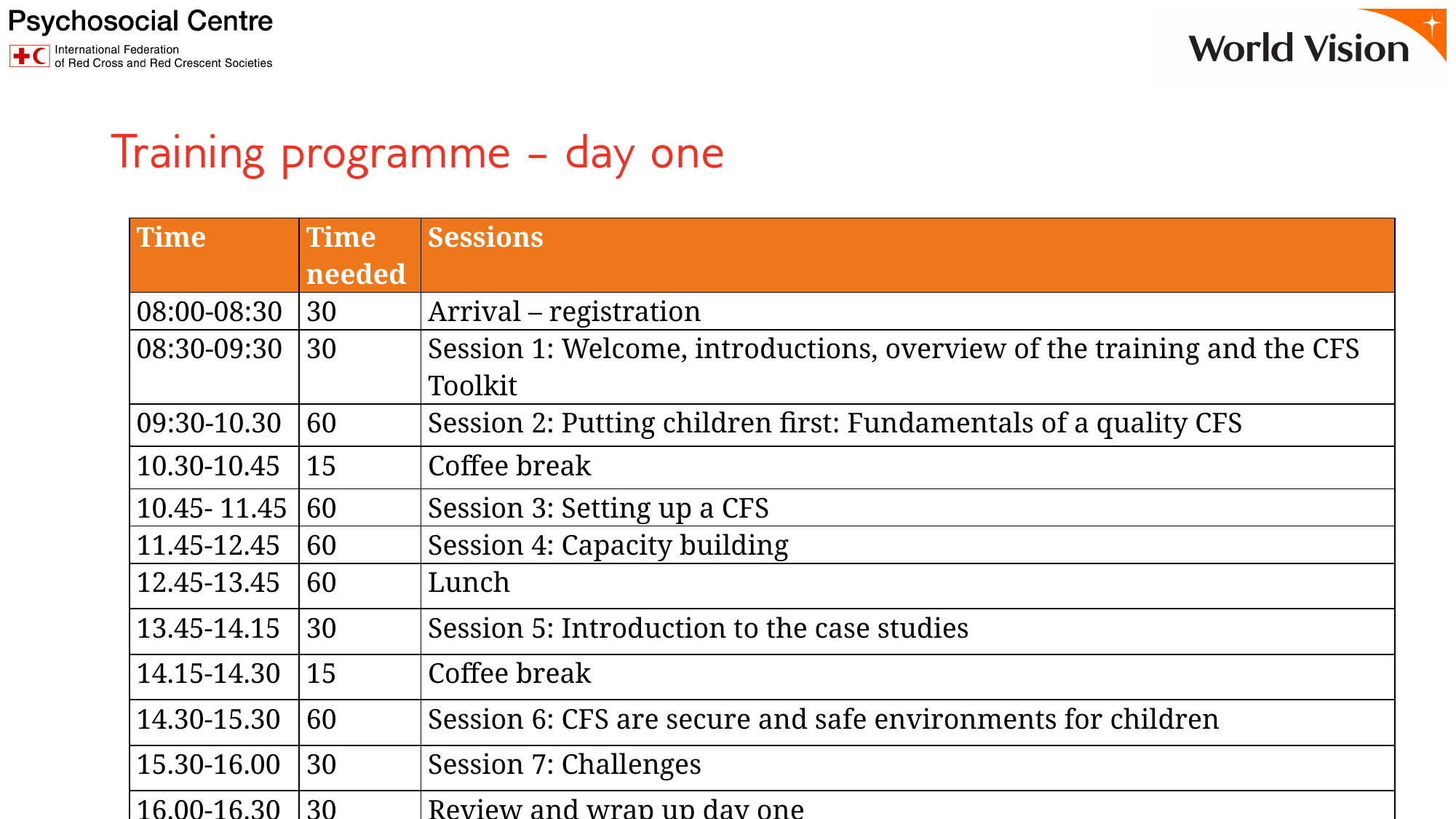

# Training programme – day one
| Time | Time needed | Sessions |
| --- | --- | --- |
| 08:00-08:30 | 30 | Arrival – registration |
| 08:30-09:30 | 30 | Session 1: Welcome, introductions, overview of the training and the CFS Toolkit |
| 09:30-10.30 | 60 | Session 2: Putting children first: Fundamentals of a quality CFS |
| 10.30-10.45 | 15 | Coffee break |
| 10.45- 11.45 | 60 | Session 3: Setting up a CFS |
| 11.45-12.45 | 60 | Session 4: Capacity building |
| 12.45-13.45 | 60 | Lunch |
| 13.45-14.15 | 30 | Session 5: Introduction to the case studies |
| 14.15-14.30 | 15 | Coffee break |
| 14.30-15.30 | 60 | Session 6: CFS are secure and safe environments for children |
| 15.30-16.00 | 30 | Session 7: Challenges |
| 16.00-16.30 | 30 | Review and wrap up day one |